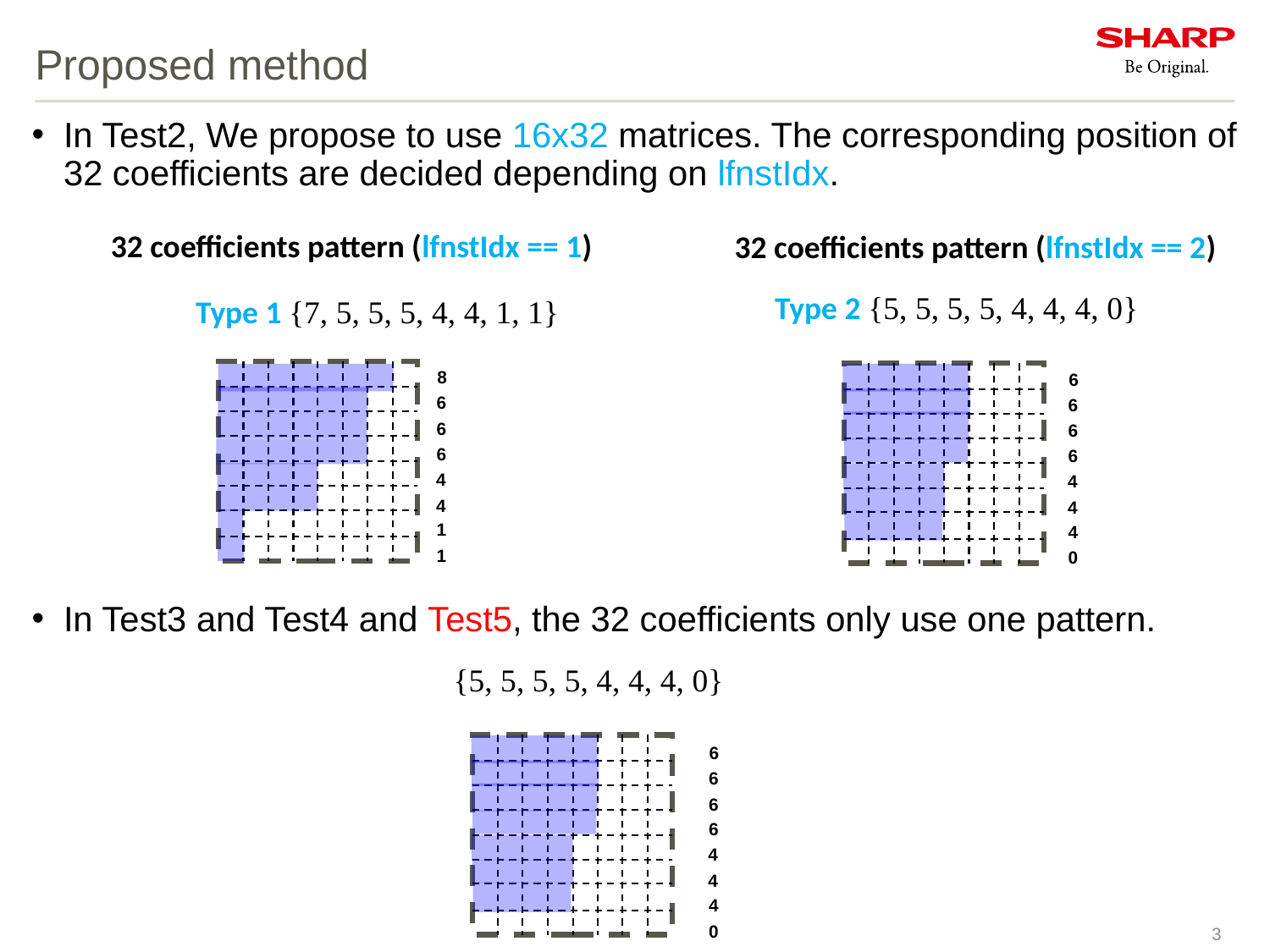

# Proposed method
In Test2, We propose to use 16x32 matrices. The corresponding position of 32 coefficients are decided depending on lfnstIdx.

In Test3 and Test4 and Test5, the 32 coefficients only use one pattern.

32 coefficients pattern (lfnstIdx == 1)
32 coefficients pattern (lfnstIdx == 2)
Type 2 {5, 5, 5, 5, 4, 4, 4, 0}
Type 1 {7, 5, 5, 5, 4, 4, 1, 1}
8
6
6
6
4
4
1
1

6
6
6
6
4
4
4
0

 {5, 5, 5, 5, 4, 4, 4, 0}

6
6
6
6
4
4
4
0
3